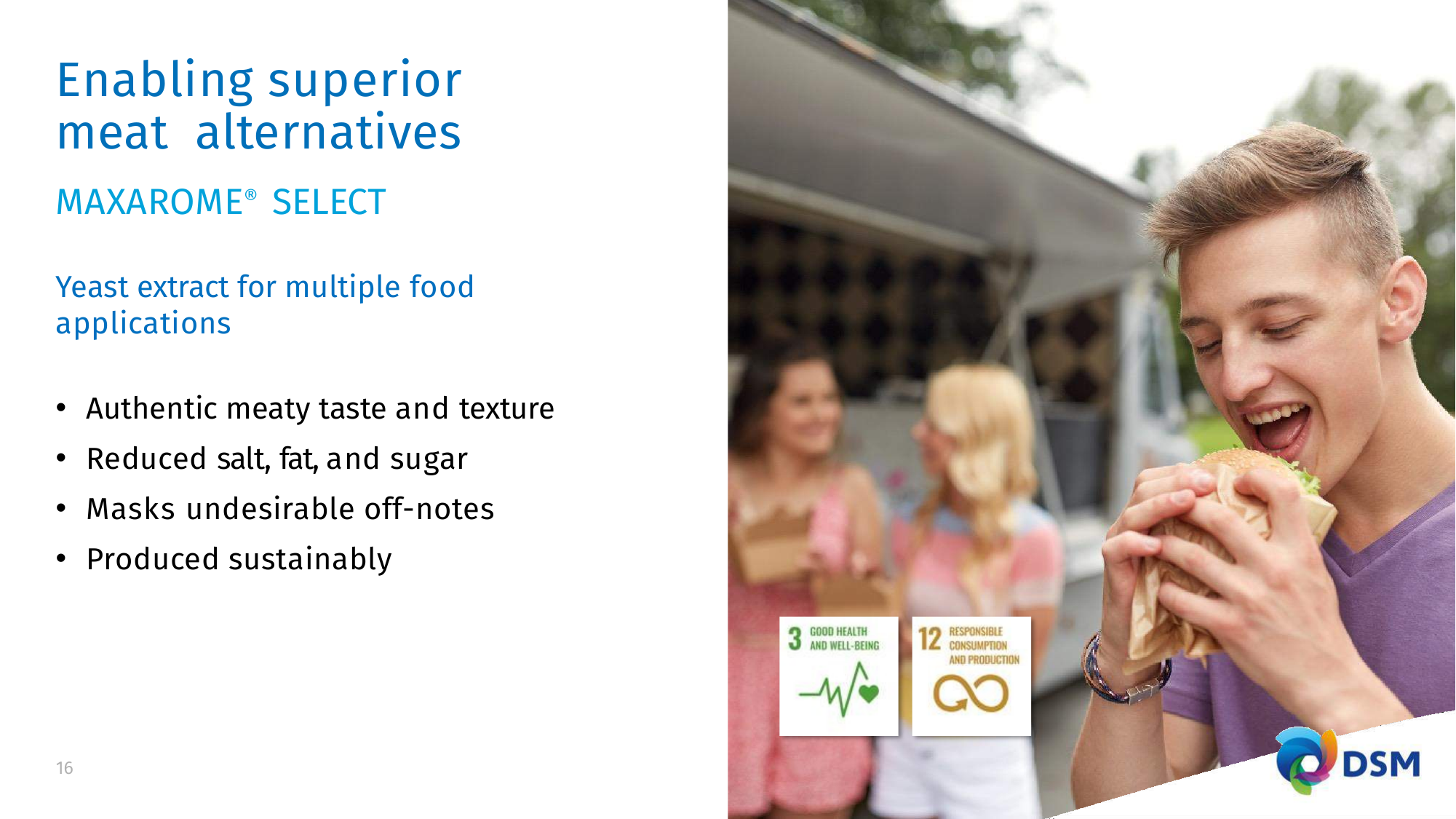

# Enabling superior meat  alternatives
MAXAROME® SELECT

Yeast extract for multiple food applications

Authentic meaty taste and texture
Reduced salt, fat, and sugar
Masks undesirable off-notes
Produced sustainably
16